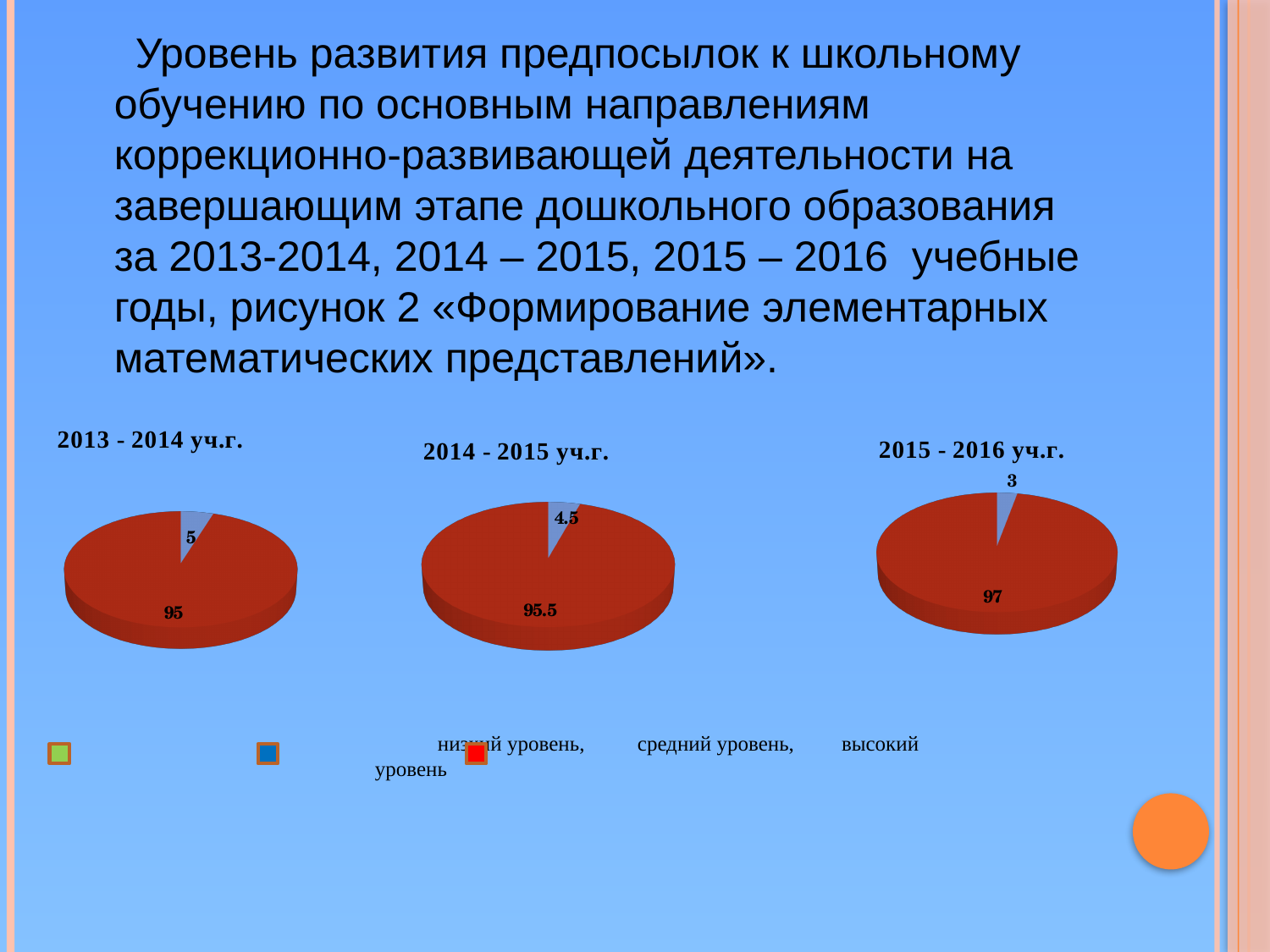

Уровень развития предпосылок к школьному обучению по основным направлениям коррекционно-развивающей деятельности на завершающим этапе дошкольного образования за 2013-2014, 2014 – 2015, 2015 – 2016  учебные годы, рисунок 2 «Формирование элементарных математических представлений».

[unsupported chart]

[unsupported chart]

[unsupported chart]

низкий уровень,          средний уровень,         высокий уровень